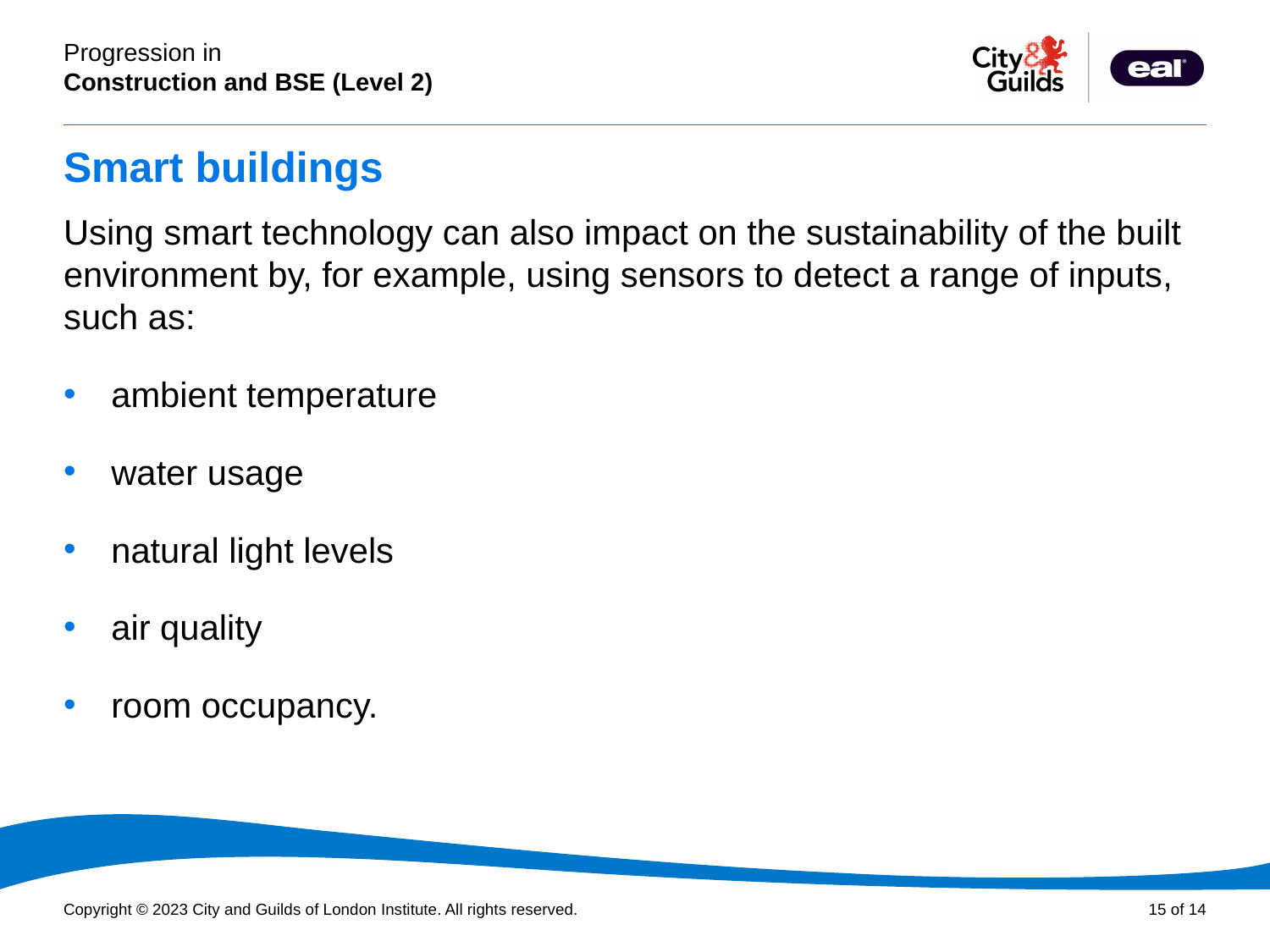

# Smart buildings
Using smart technology can also impact on the sustainability of the built environment by, for example, using sensors to detect a range of inputs, such as:
ambient temperature
water usage
natural light levels
air quality
room occupancy.